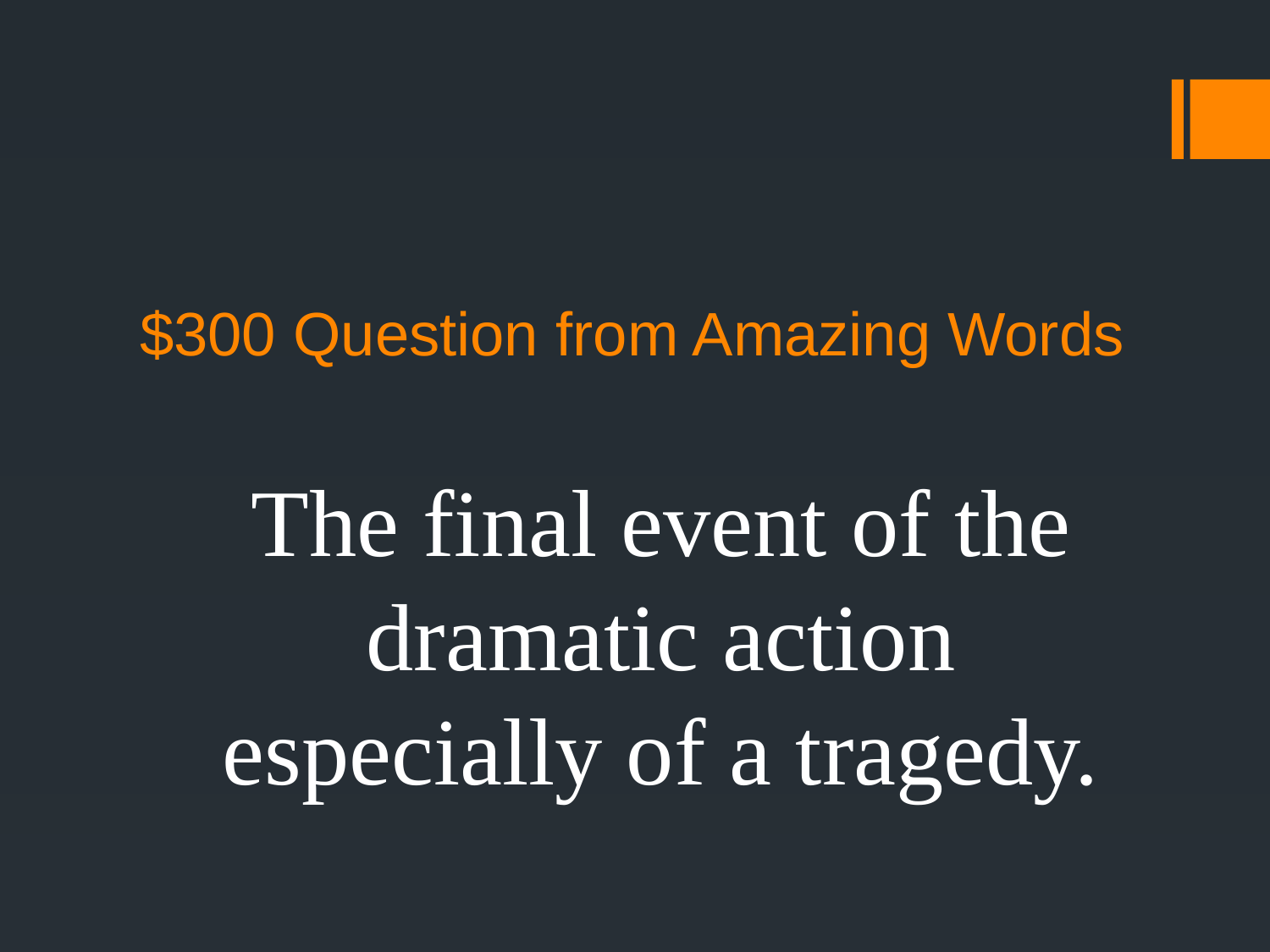

# $300 Question from Amazing Words
The final event of the dramatic action especially of a tragedy.